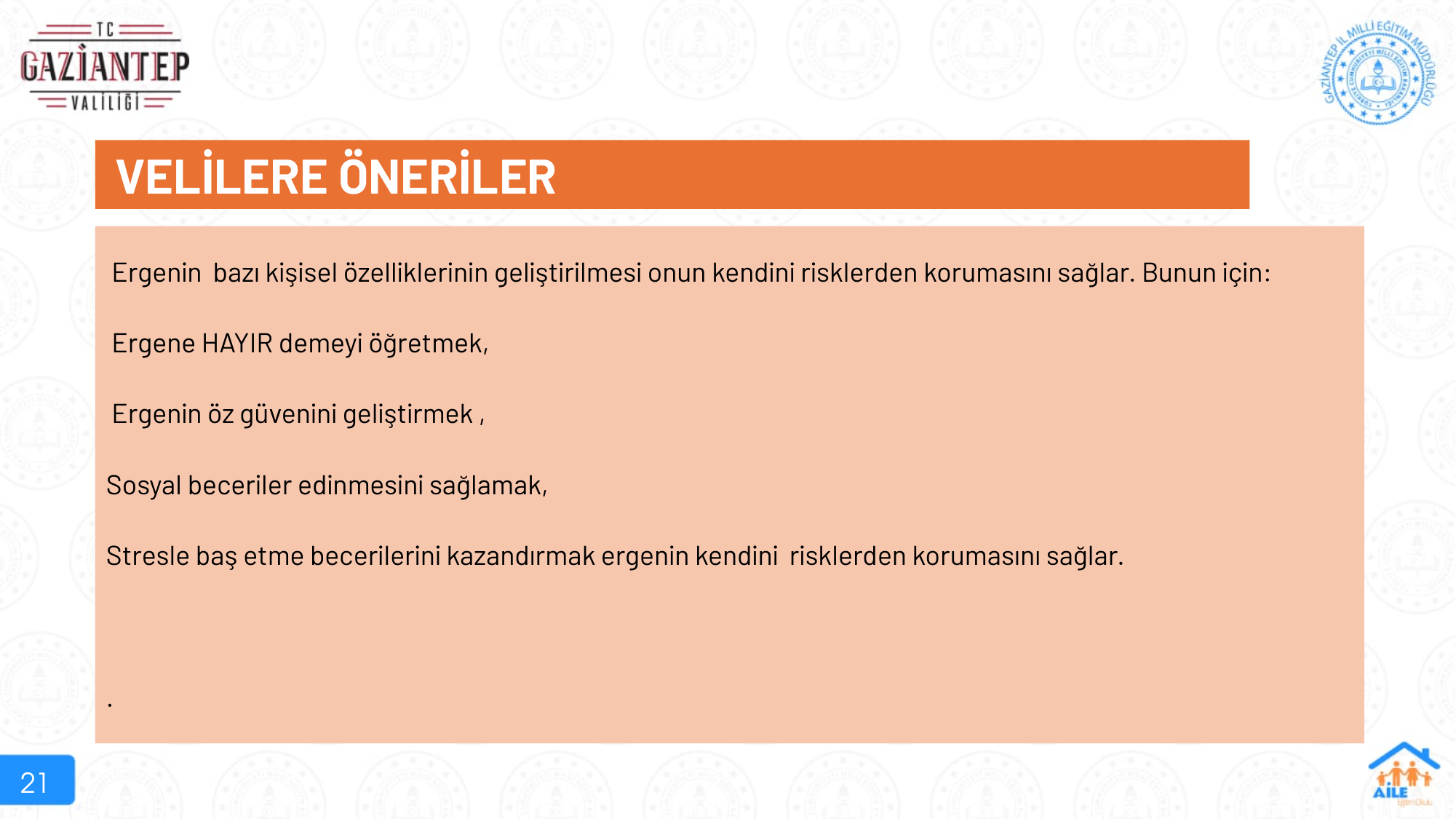

VELİLERE ÖNERİLER
 Ergenin  bazı kişisel özelliklerinin geliştirilmesi onun kendini risklerden korumasını sağlar. Bunun için:
 Ergene HAYIR demeyi öğretmek,
 Ergenin öz güvenini geliştirmek ,
Sosyal beceriler edinmesini sağlamak,
Stresle baş etme becerilerini kazandırmak ergenin kendini  risklerden korumasını sağlar.

.
21